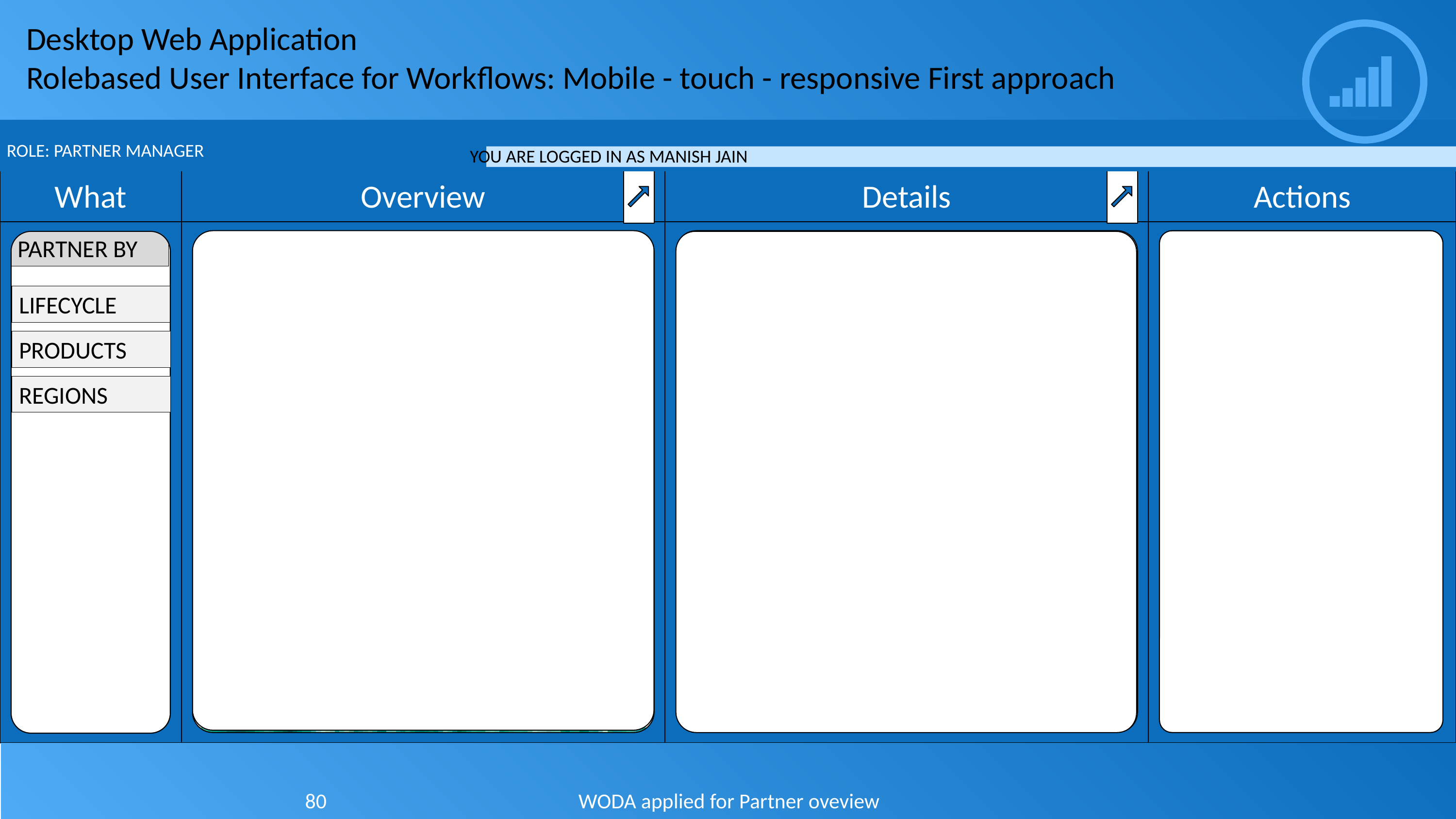

Desktop Web Application
Rolebased User Interface for Workflows: Mobile - touch - responsive First approach

Role: Partner Manager
You are logged in as Manish Jain

Details
Actions
Overview
What

Partner by

Lifecycle
Products
Regions

WODA applied for Partner oveview
80